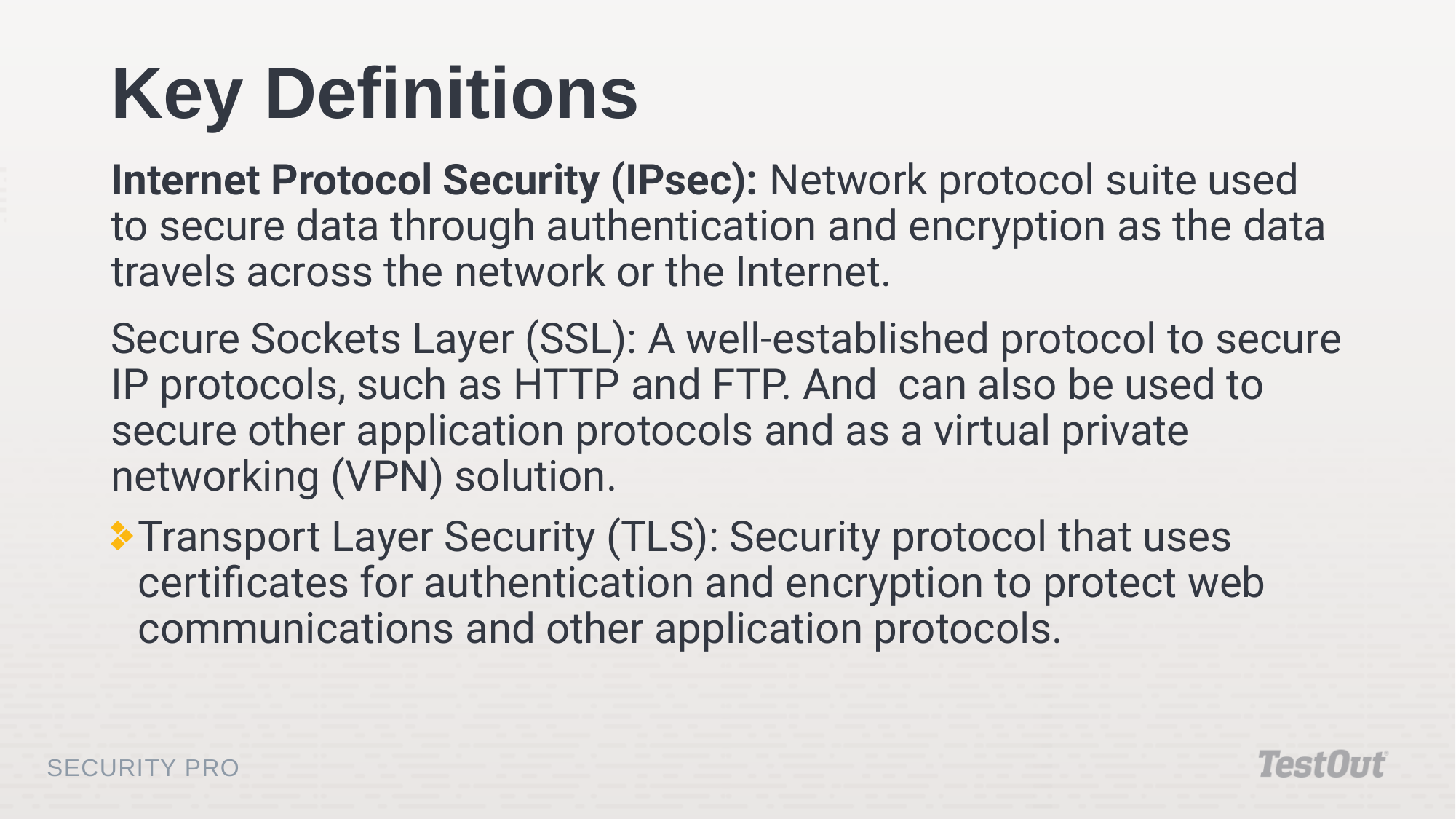

# Key Definitions
Internet Protocol Security (IPsec): Network protocol suite used to secure data through authentication and encryption as the data travels across the network or the Internet.
Secure Sockets Layer (SSL): A well-established protocol to secure IP protocols, such as HTTP and FTP. And  can also be used to secure other application protocols and as a virtual private networking (VPN) solution.
Transport Layer Security (TLS): Security protocol that uses certificates for authentication and encryption to protect web communications and other application protocols.
Security Pro